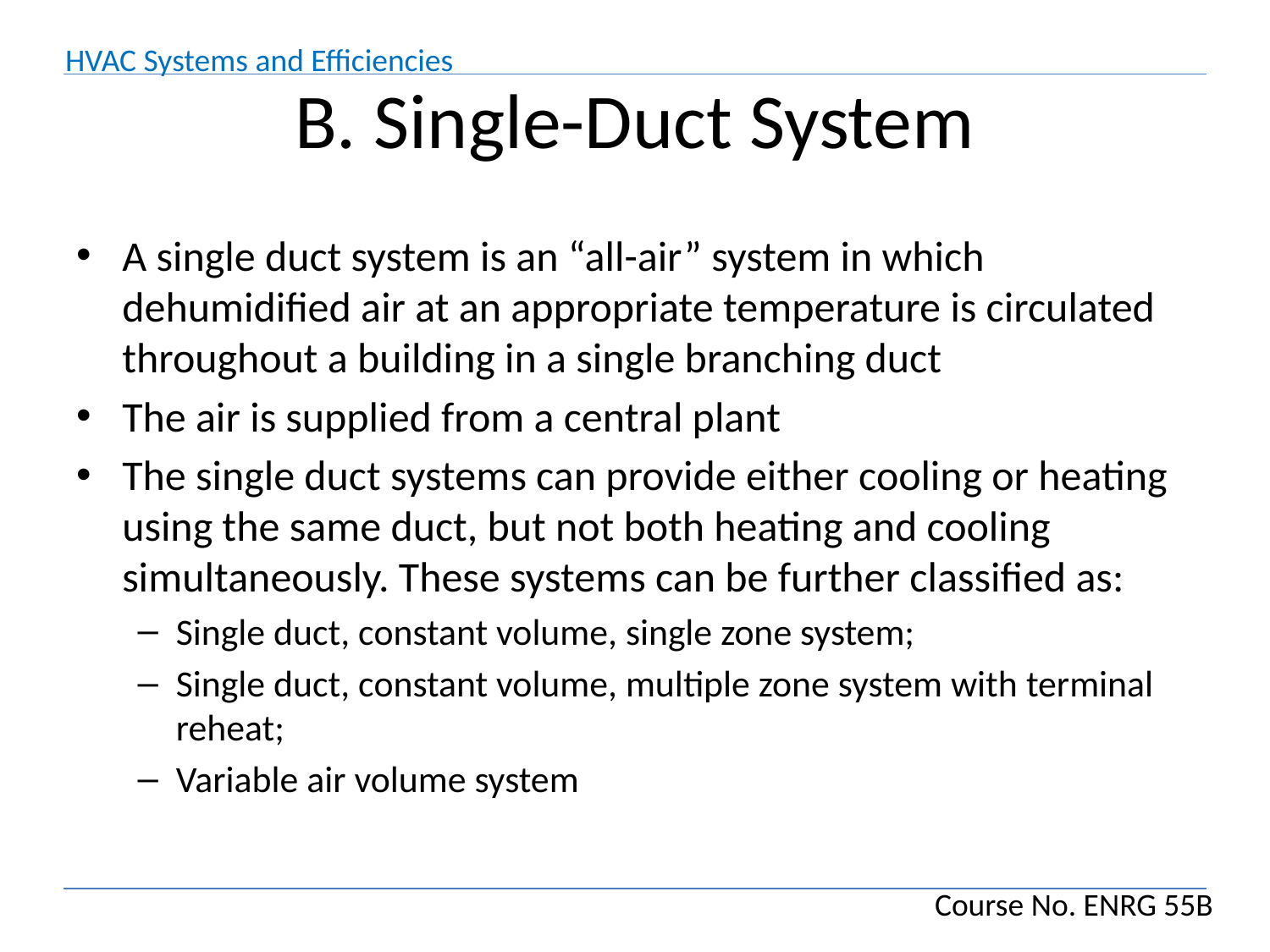

# B. Single-Duct System
A single duct system is an “all-air” system in which dehumidified air at an appropriate temperature is circulated throughout a building in a single branching duct
The air is supplied from a central plant
The single duct systems can provide either cooling or heating using the same duct, but not both heating and cooling simultaneously. These systems can be further classified as:
Single duct, constant volume, single zone system;
Single duct, constant volume, multiple zone system with terminal reheat;
Variable air volume system